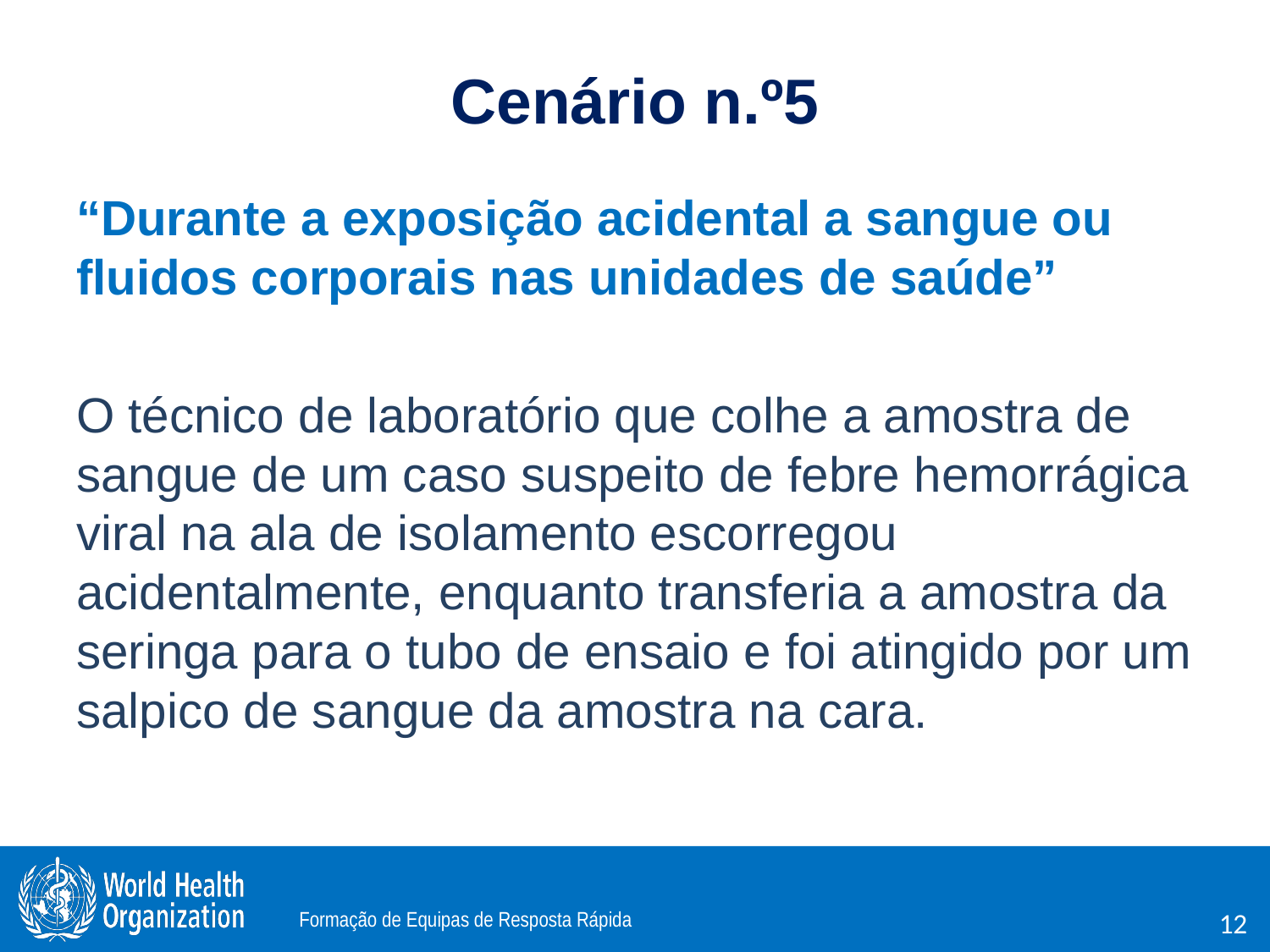

# Cenário n.º5
“Durante a exposição acidental a sangue ou fluidos corporais nas unidades de saúde”

O técnico de laboratório que colhe a amostra de sangue de um caso suspeito de febre hemorrágica viral na ala de isolamento escorregou acidentalmente, enquanto transferia a amostra da seringa para o tubo de ensaio e foi atingido por um salpico de sangue da amostra na cara.